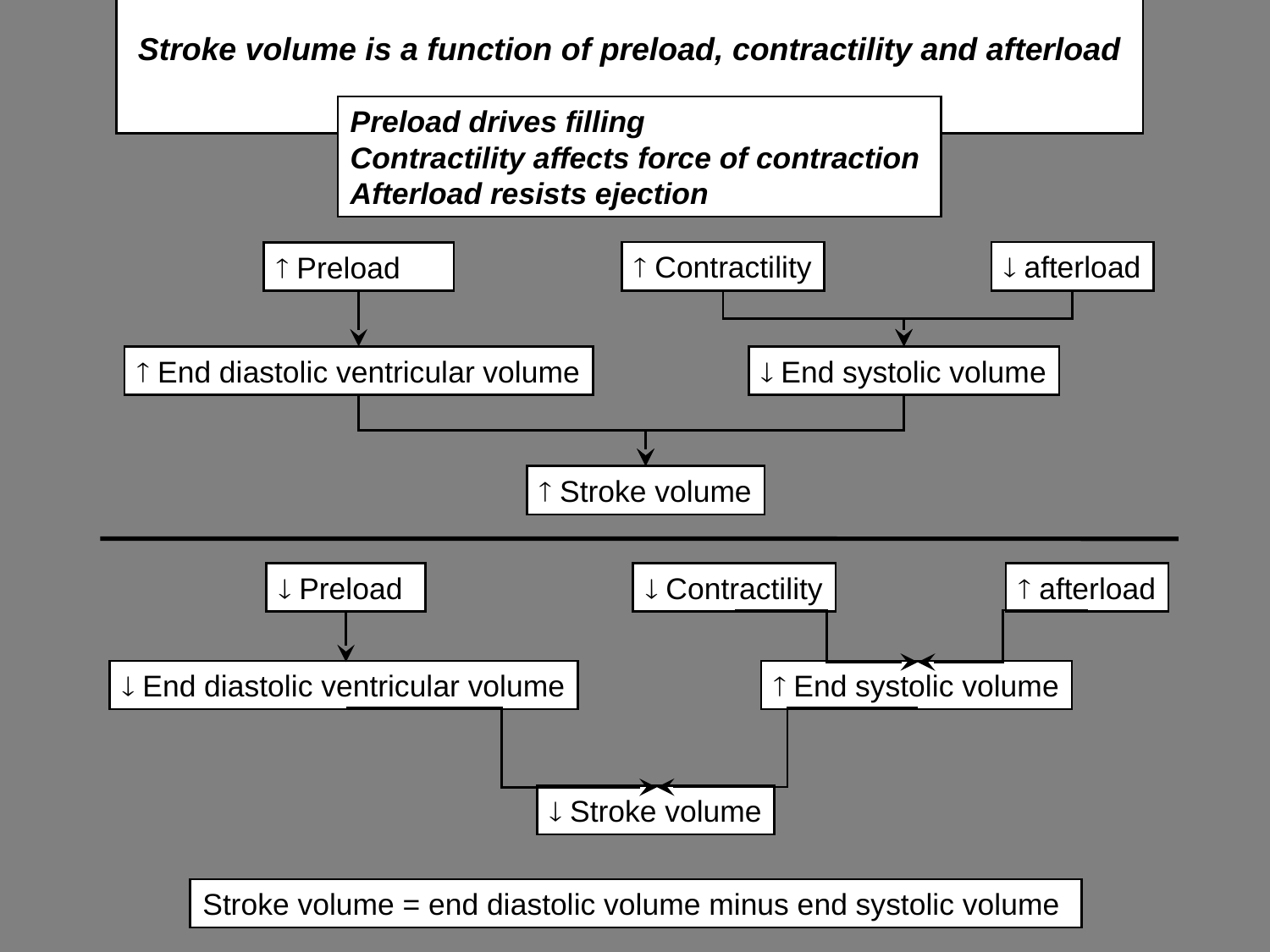

# Stroke volume is a function of preload, contractility and afterload
Preload drives filling
Contractility affects force of contraction
Afterload resists ejection
↑ Contractility
↓ afterload
↑ Preload
↑ End diastolic ventricular volume
↓ End systolic volume
↑ Stroke volume

↓ Preload
↓ Contractility
↑ afterload
↓ End diastolic ventricular volume
↑ End systolic volume
↓ Stroke volume
Stroke volume = end diastolic volume minus end systolic volume